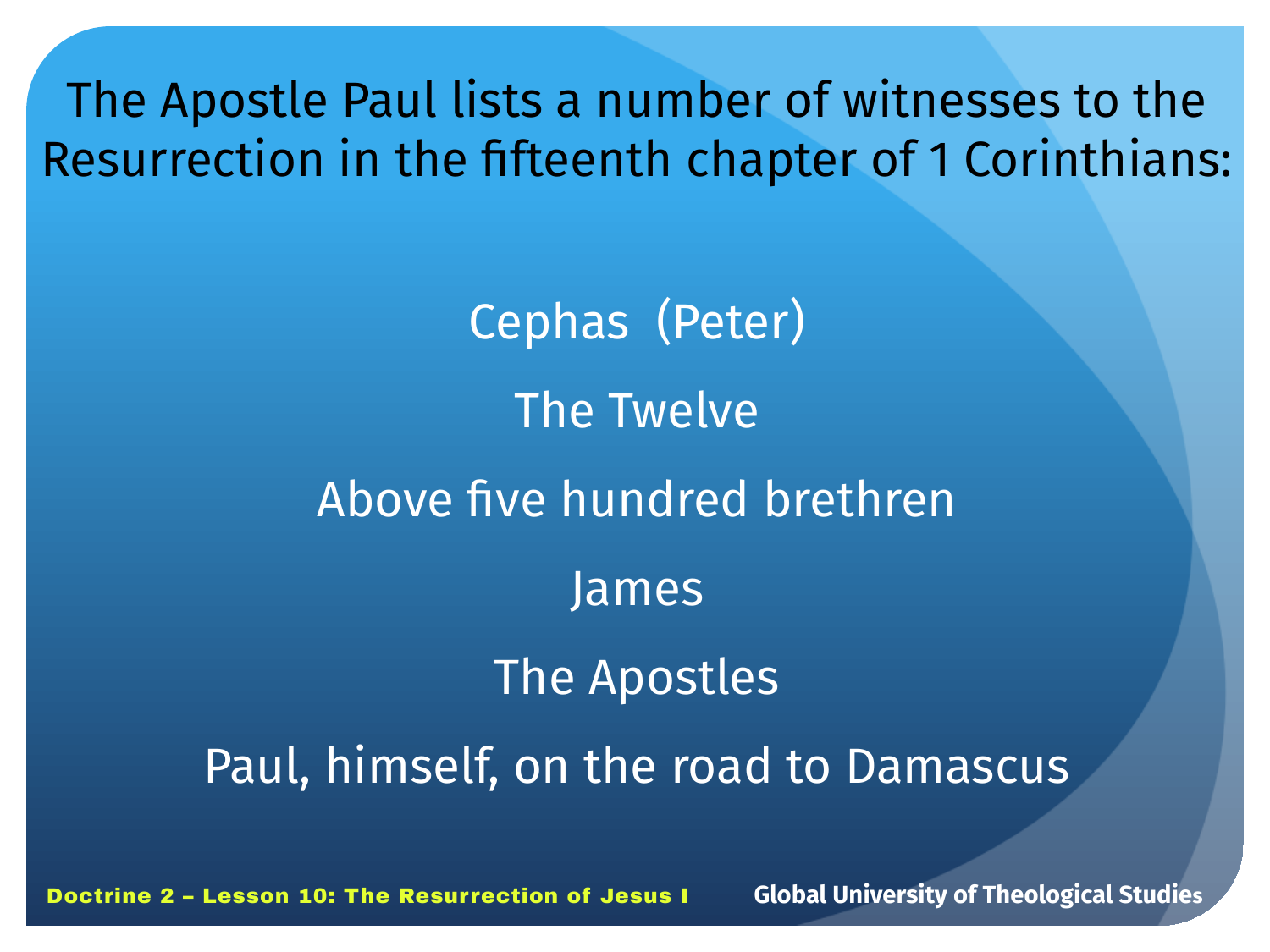

The Apostle Paul lists a number of witnesses to the Resurrection in the fifteenth chapter of 1 Corinthians:
Cephas  (Peter)
The Twelve
Above five hundred brethren
James
The Apostles
Paul, himself, on the road to Damascus
Doctrine 2 – Lesson 10: The Resurrection of Jesus I        Global University of Theological Studies